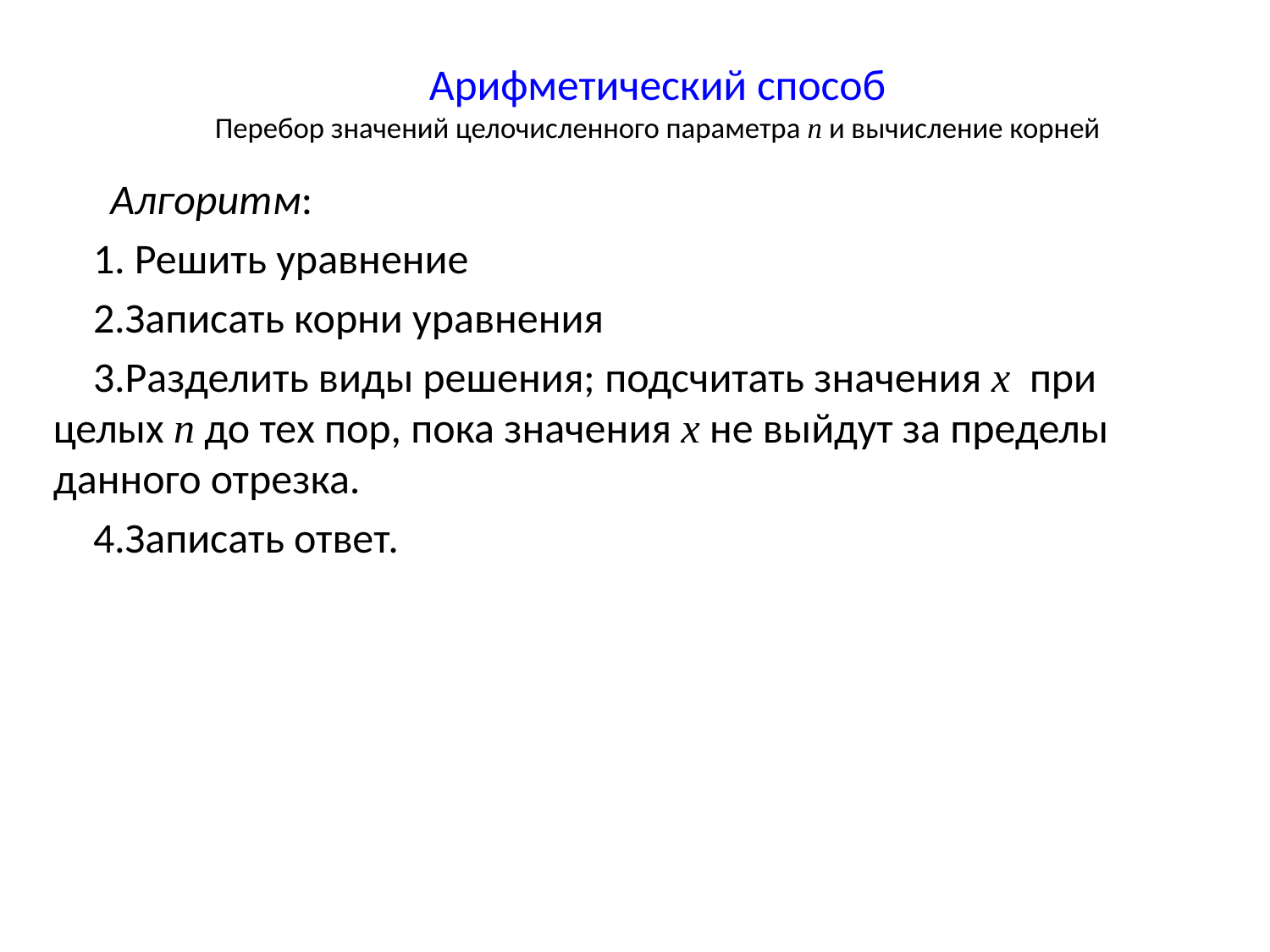

# Арифметический способ Перебор значений целочисленного параметра n и вычисление корней
      Алгоритм:
 Решить уравнение
Записать корни уравнения
Разделить виды решения; подсчитать значения x  при целых n до тех пор, пока значения x не выйдут за пределы данного отрезка.
Записать ответ.